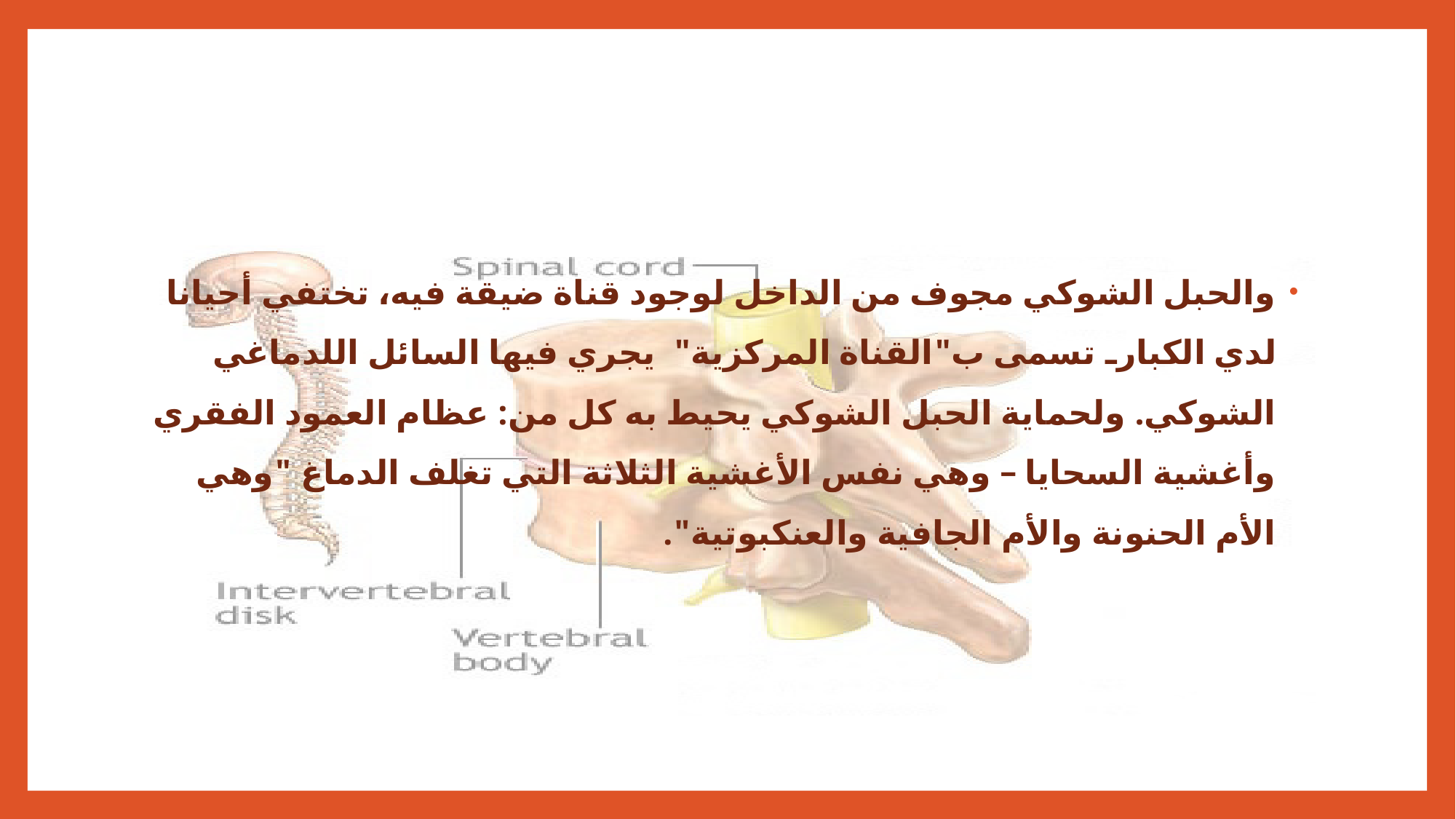

والحبل الشوكي مجوف من الداخل لوجود قناة ضيقة فيه، تختفي أحيانا لدي الكبارـ تسمى ب"القناة المركزية"  يجري فيها السائل اللدماغي الشوكي. ولحماية الحبل الشوكي يحيط به كل من: عظام العمود الفقري وأغشية السحايا – وهي نفس الأغشية الثلاثة التي تغلف الدماغ "وهي الأم الحنونة والأم الجافية والعنكبوتية".